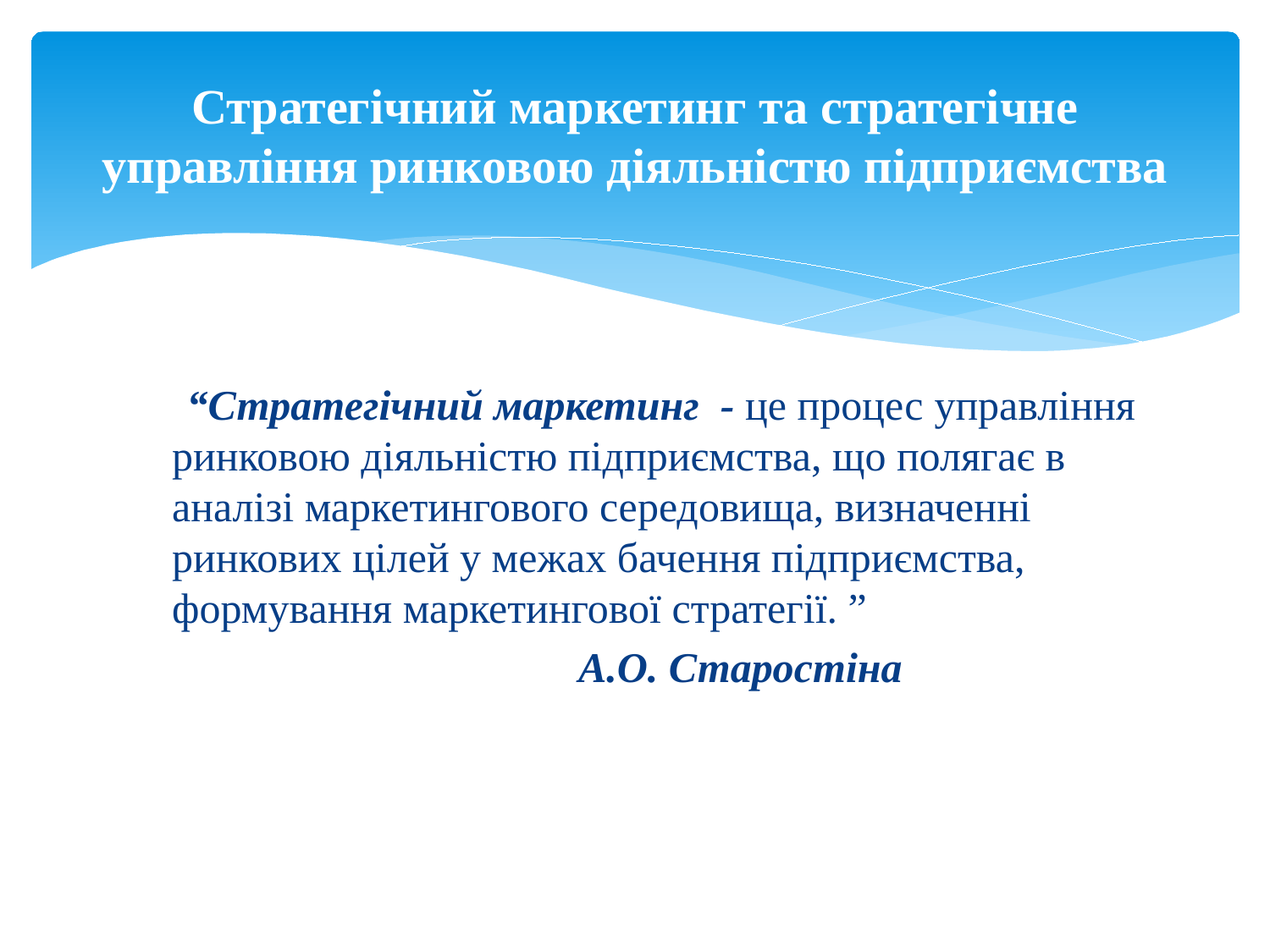

# Стратегічний маркетинг та стратегічне управління ринковою діяльністю підприємства
     “Стратегічний маркетинг  - це процес управління ринковою діяльністю підприємства, що полягає в аналізі маркетингового середовища, визначенні ринкових цілей у межах бачення підприємства, формування маркетингової стратегії. ”
                                          А.О. Старостіна